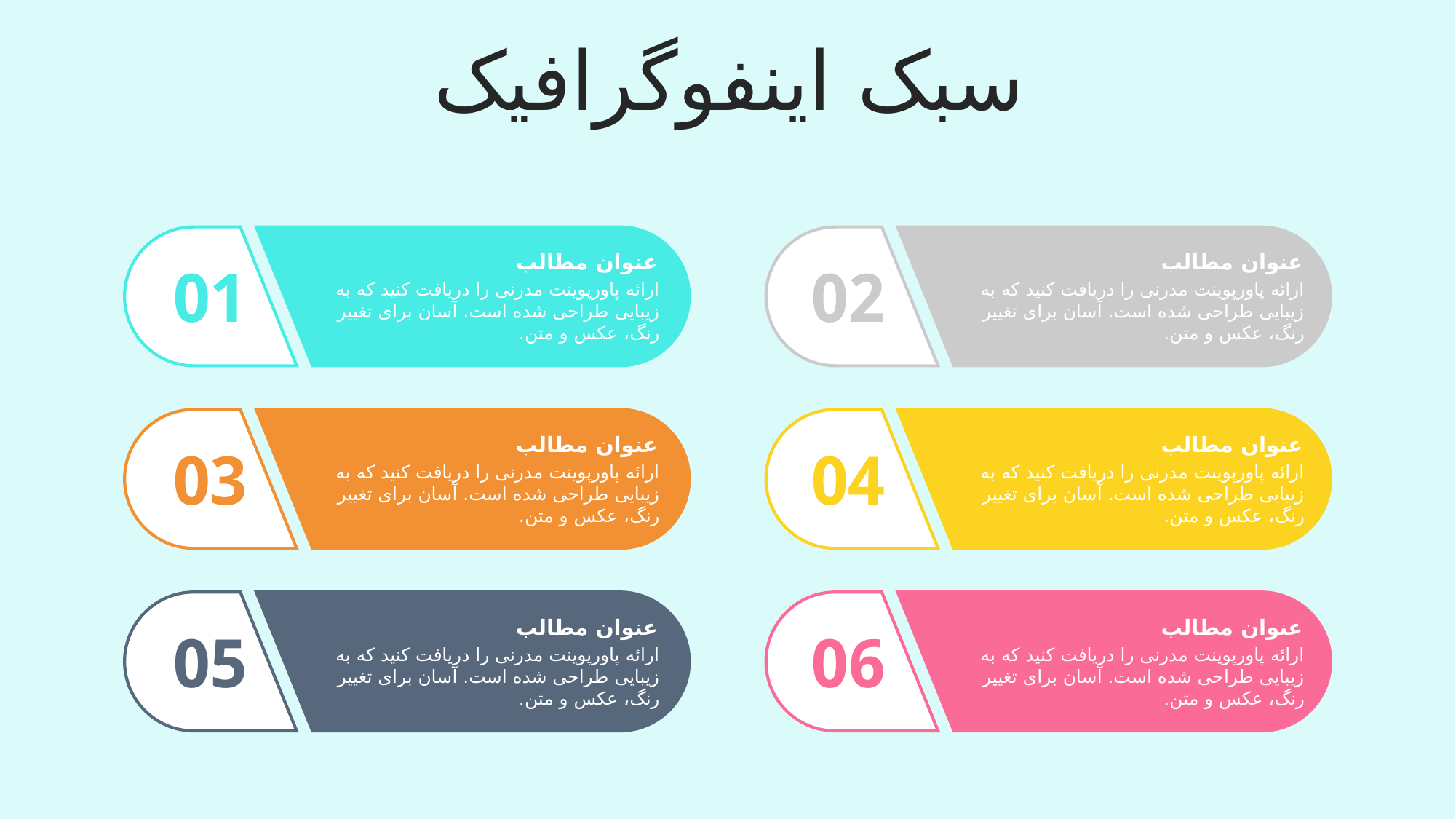

سبک اینفوگرافیک

عنوان مطالب
ارائه پاورپوینت مدرنی را دریافت کنید که به زیبایی طراحی شده است. آسان برای تغییر رنگ، عکس و متن.
عنوان مطالب
ارائه پاورپوینت مدرنی را دریافت کنید که به زیبایی طراحی شده است. آسان برای تغییر رنگ، عکس و متن.
01
02

عنوان مطالب
ارائه پاورپوینت مدرنی را دریافت کنید که به زیبایی طراحی شده است. آسان برای تغییر رنگ، عکس و متن.
عنوان مطالب
ارائه پاورپوینت مدرنی را دریافت کنید که به زیبایی طراحی شده است. آسان برای تغییر رنگ، عکس و متن.
03
04

عنوان مطالب
ارائه پاورپوینت مدرنی را دریافت کنید که به زیبایی طراحی شده است. آسان برای تغییر رنگ، عکس و متن.
عنوان مطالب
ارائه پاورپوینت مدرنی را دریافت کنید که به زیبایی طراحی شده است. آسان برای تغییر رنگ، عکس و متن.
05
06